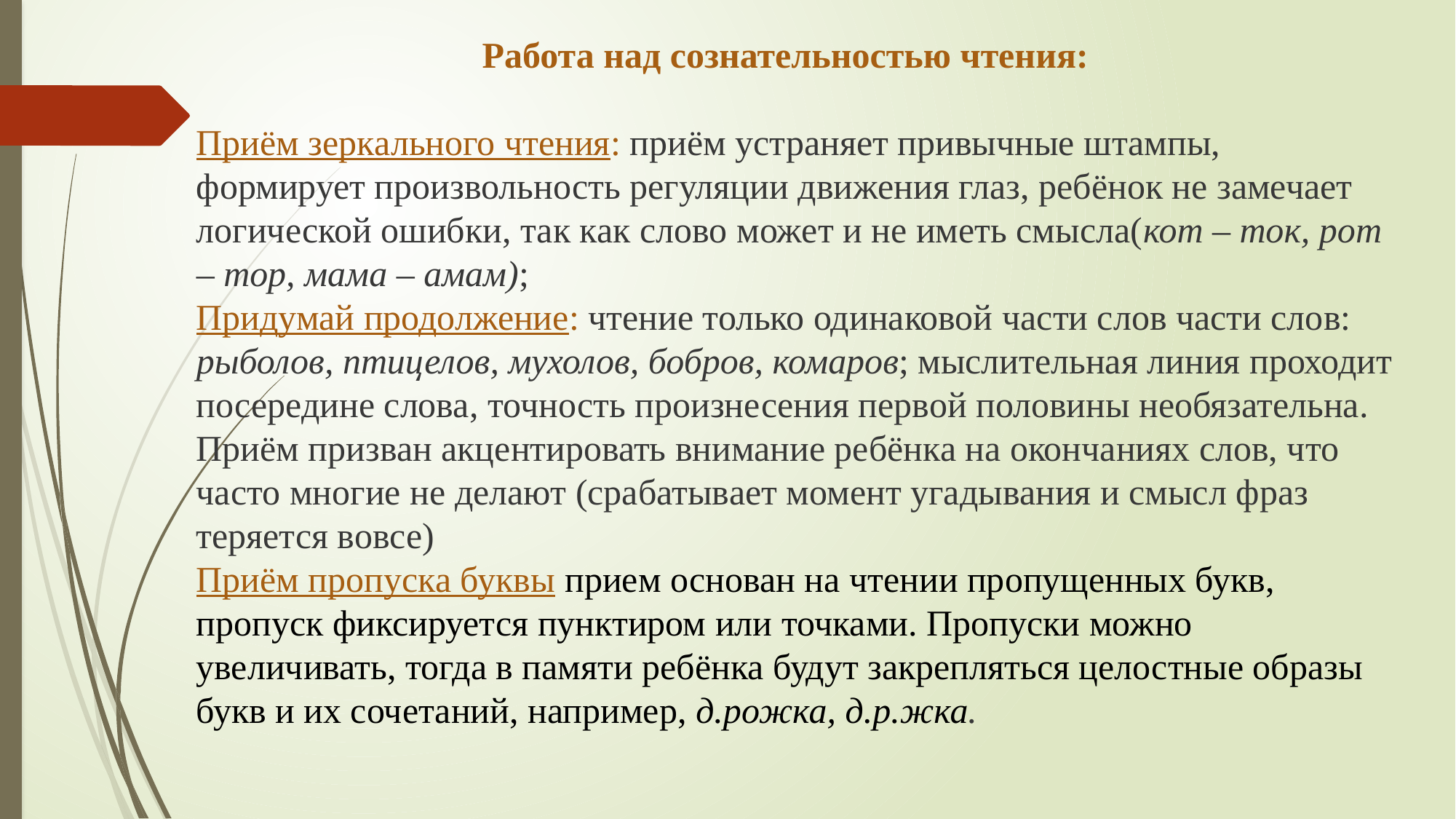

Работа над сознательностью чтения:

Приём зеркального чтения: приём устраняет привычные штампы, формирует произвольность регуляции движения глаз, ребёнок не замечает логической ошибки, так как слово может и не иметь смысла(кот – ток, рот – тор, мама – амам);
Придумай продолжение: чтение только одинаковой части слов части слов: рыболов, птицелов, мухолов, бобров, комаров; мыслительная линия проходит посередине слова, точность произнесения первой половины необязательна. Приём призван акцентировать внимание ребёнка на окончаниях слов, что часто многие не делают (срабатывает момент угадывания и смысл фраз теряется вовсе)
Приём пропуска буквы прием основан на чтении пропущенных букв, пропуск фиксируется пунктиром или точками. Пропуски можно увеличивать, тогда в памяти ребёнка будут закрепляться целостные образы букв и их сочетаний, например, д.рожка, д.р.жка.